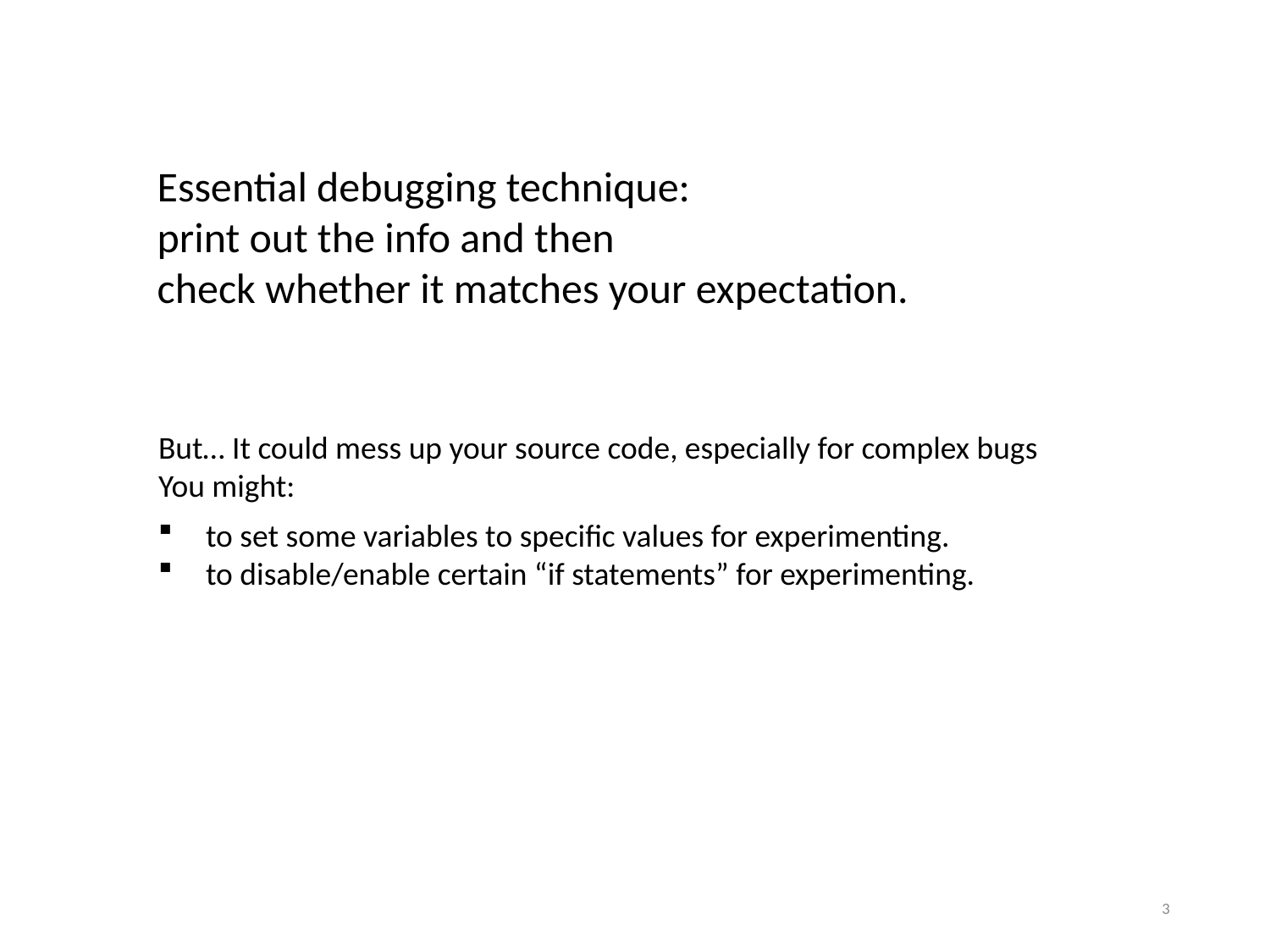

Essential debugging technique:
print out the info and then
check whether it matches your expectation.
But… It could mess up your source code, especially for complex bugs
You might:
to set some variables to specific values for experimenting.
to disable/enable certain “if statements” for experimenting.
3